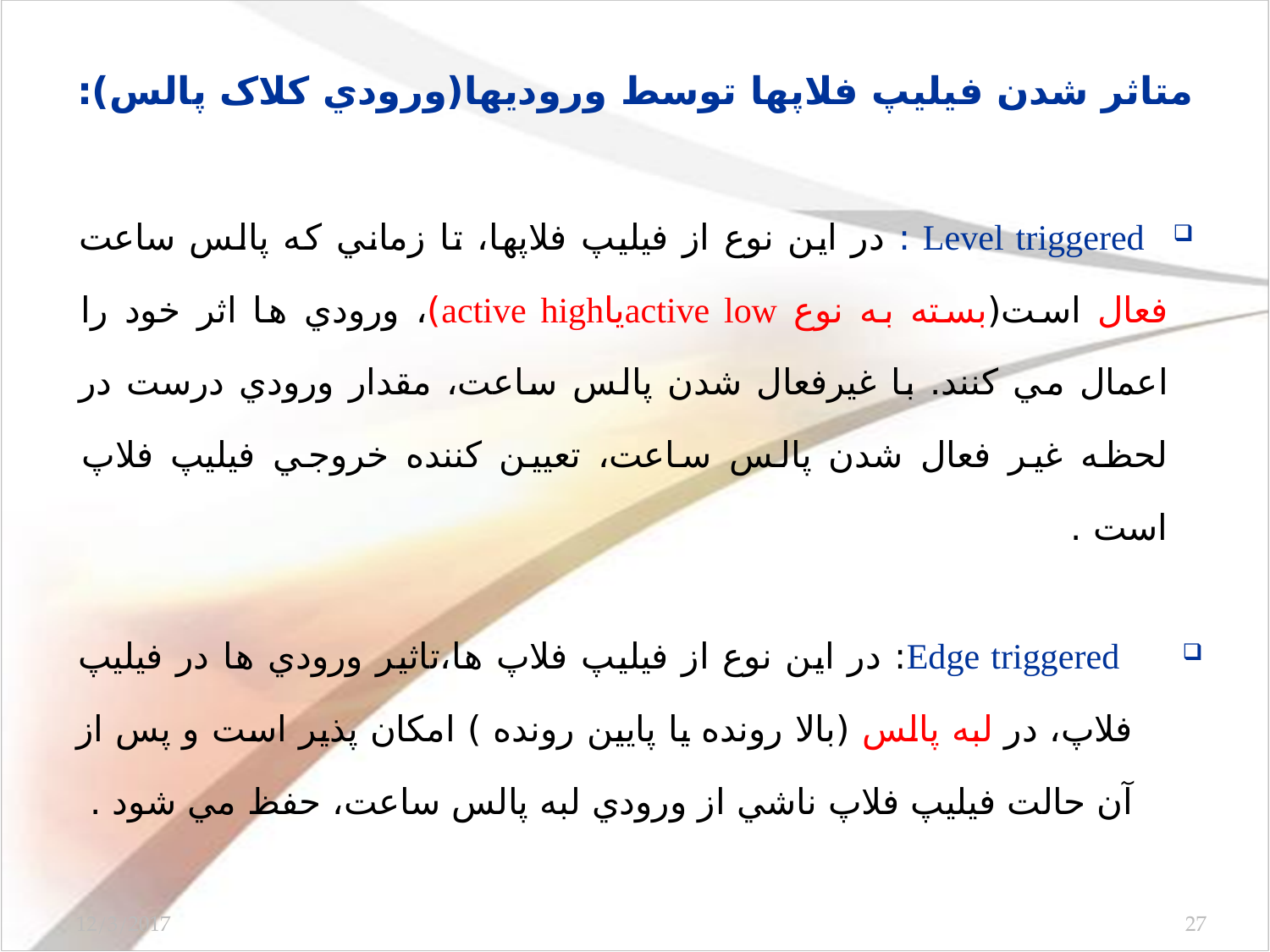

# متاثر شدن فيليپ فلاپها توسط وروديها(ورودي کلاک پالس):
 Level triggered : در این نوع از فيليپ فلاپها، تا زماني که پالس ساعت فعال است(بسته به نوع active lowياactive high)، ورودي ها اثر خود را اعمال مي کنند. با غيرفعال شدن پالس ساعت، مقدار ورودي درست در لحظه غير فعال شدن پالس ساعت، تعيين کننده خروجي فيليپ فلاپ است .

 Edge triggered: در اين نوع از فيليپ فلاپ ها،تاثير ورودي ها در فيليپ فلاپ، در لبه پالس (بالا رونده يا پايين رونده ) امکان پذير است و پس از آن حالت فيليپ فلاپ ناشي از ورودي لبه پالس ساعت، حفظ مي شود .

12/3/2017
27